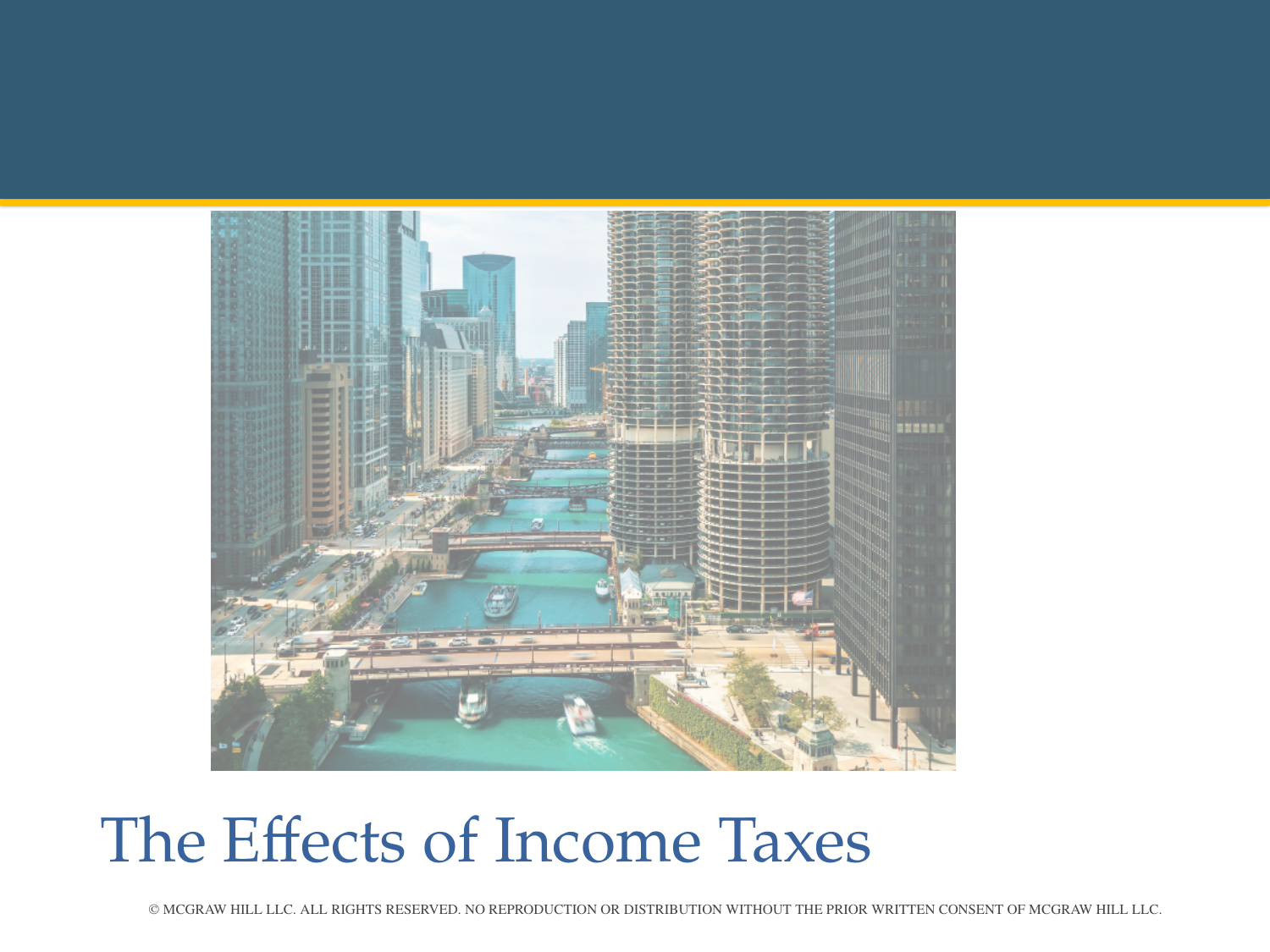

The Effects of Income Taxes
© MCGRAW HILL LLC. ALL RIGHTS RESERVED. NO REPRODUCTION OR DISTRIBUTION WITHOUT THE PRIOR WRITTEN CONSENT OF MCGRAW HILL LLC.
© MCGRAW HILL LLC. ALL RIGHTS RESERVED. NO REPRODUCTION OR DISTRIBUTION WITHOUT THE PRIOR WRITTEN CONSENT OF MCGRAW HILL LLC.
23